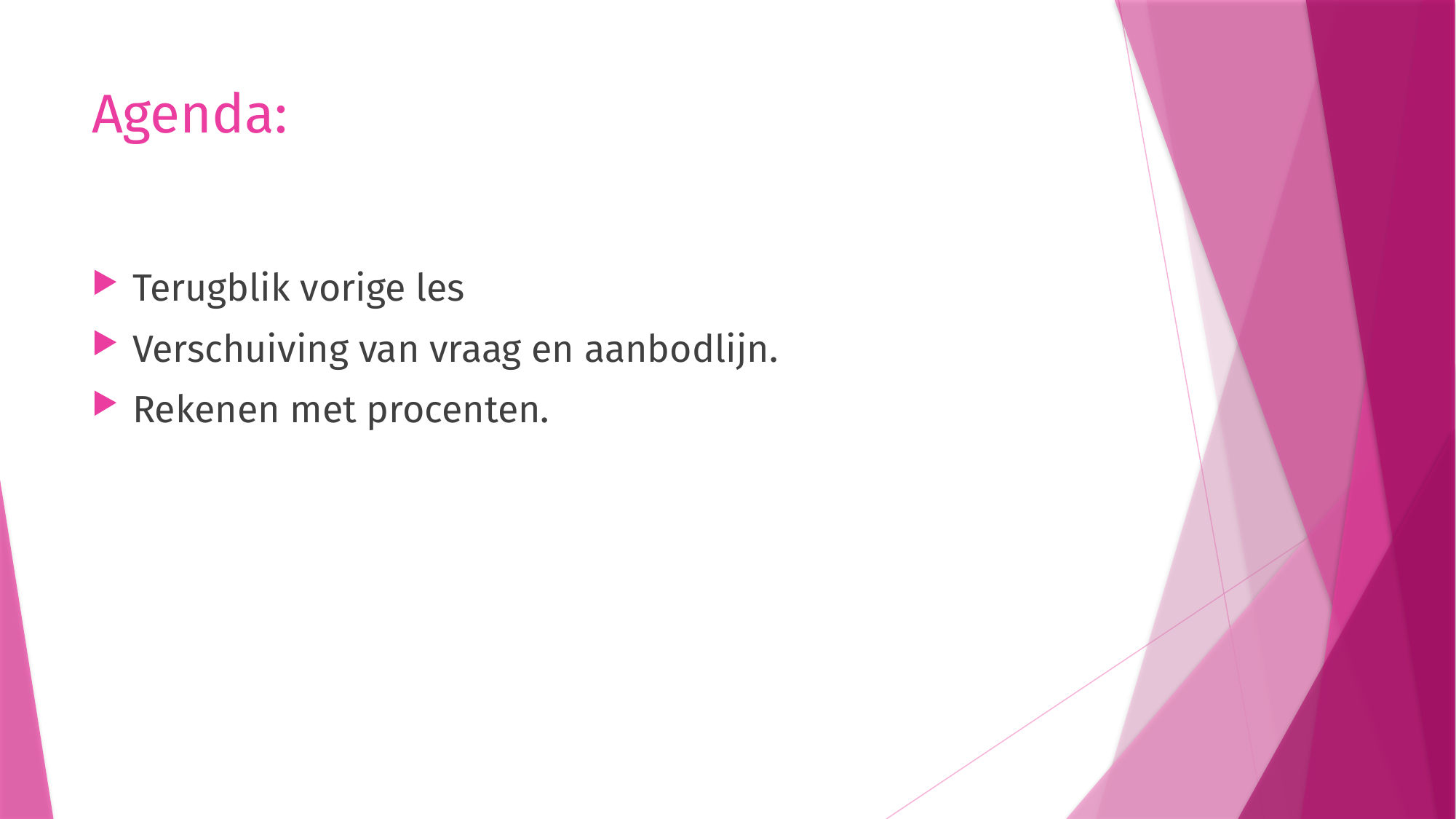

# Agenda:
Terugblik vorige les
Verschuiving van vraag en aanbodlijn.
Rekenen met procenten.